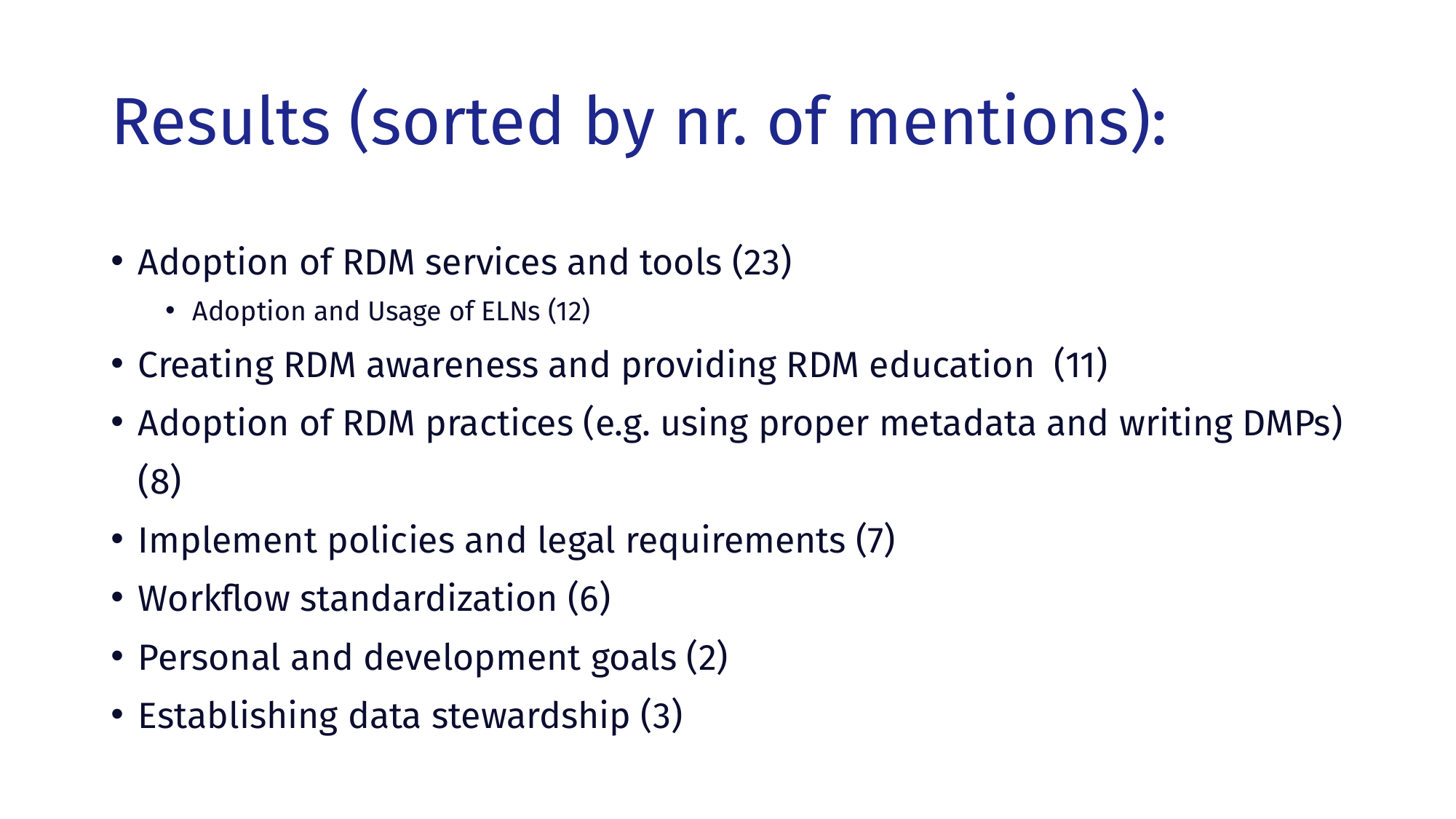

# Results (sorted by nr. of mentions):
Adoption of RDM services and tools (23)
Adoption and Usage of ELNs (12)
Creating RDM awareness and providing RDM education  (11)
Adoption of RDM practices (e.g. using proper metadata and writing DMPs) (8)
Implement policies and legal requirements (7)
Workflow standardization (6)
Personal and development goals (2)
Establishing data stewardship (3)